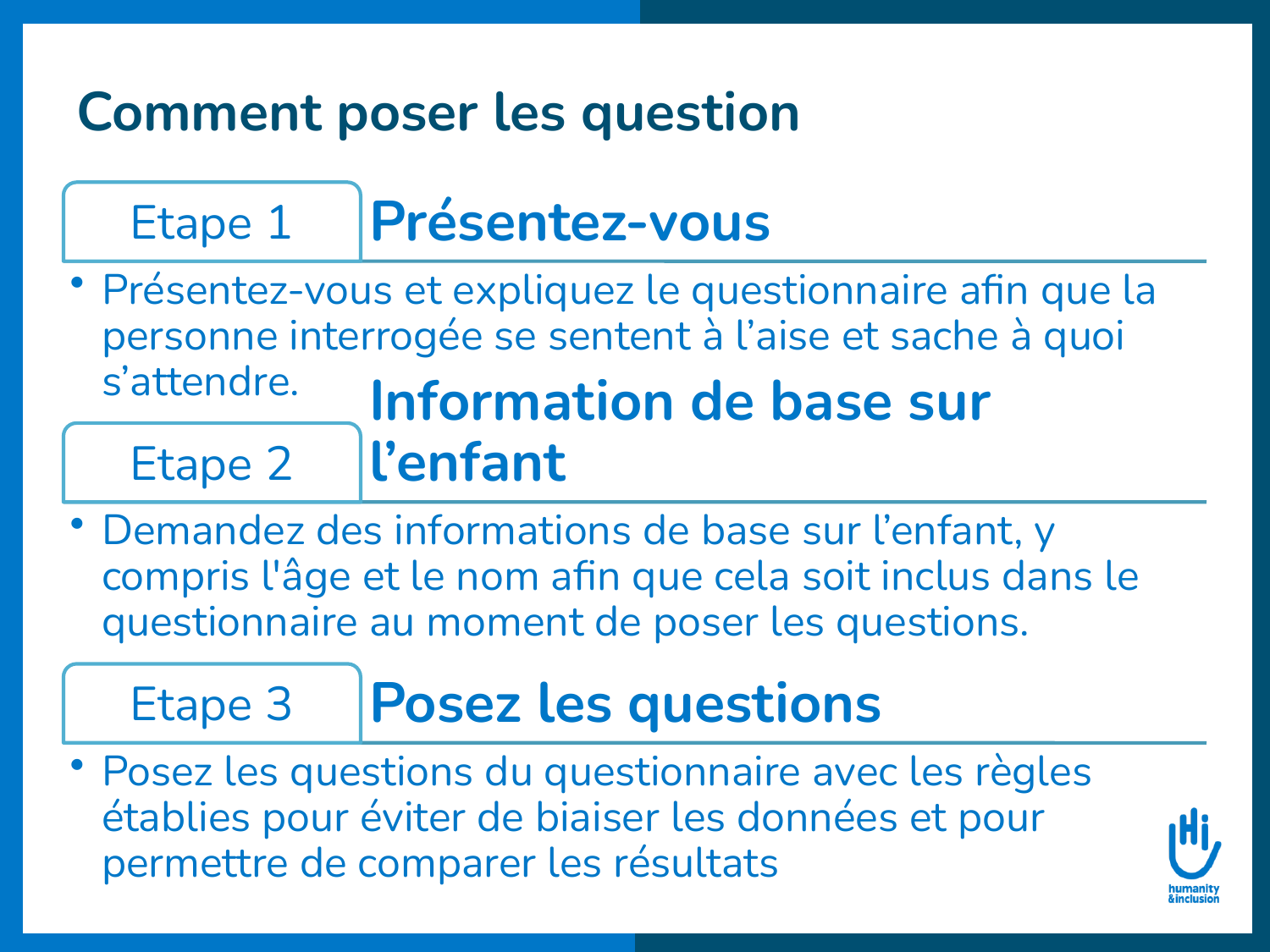

# Comment poser les question
Présentez-vous
Etape 1
Présentez-vous et expliquez le questionnaire afin que la personne interrogée se sentent à l’aise et sache à quoi s’attendre.
Information de base sur l’enfant
Etape 2
Demandez des informations de base sur l’enfant, y compris l'âge et le nom afin que cela soit inclus dans le questionnaire au moment de poser les questions.

Posez les questions
Etape 3
Posez les questions du questionnaire avec les règles établies pour éviter de biaiser les données et pour permettre de comparer les résultats